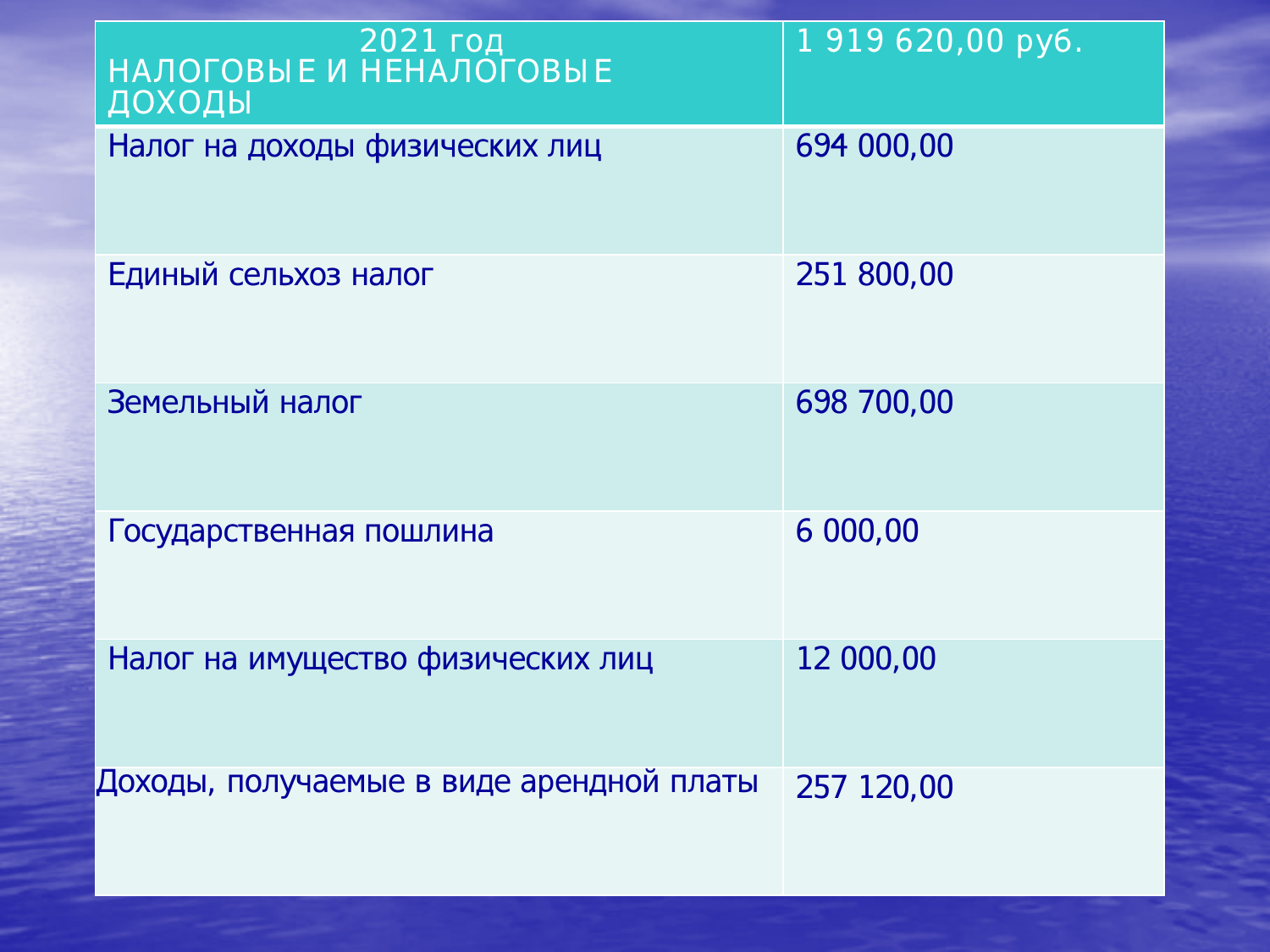

| 2021 год НАЛОГОВЫЕ И НЕНАЛОГОВЫЕ ДОХОДЫ | 1 919 620,00 руб. |
| --- | --- |
| Налог на доходы физических лиц | 694 000,00 |
| Единый сельхоз налог | 251 800,00 |
| Земельный налог | 698 700,00 |
| Государственная пошлина | 6 000,00 |
| Налог на имущество физических лиц | 12 000,00 |
| Доходы, получаемые в виде арендной платы | 257 120,00 |